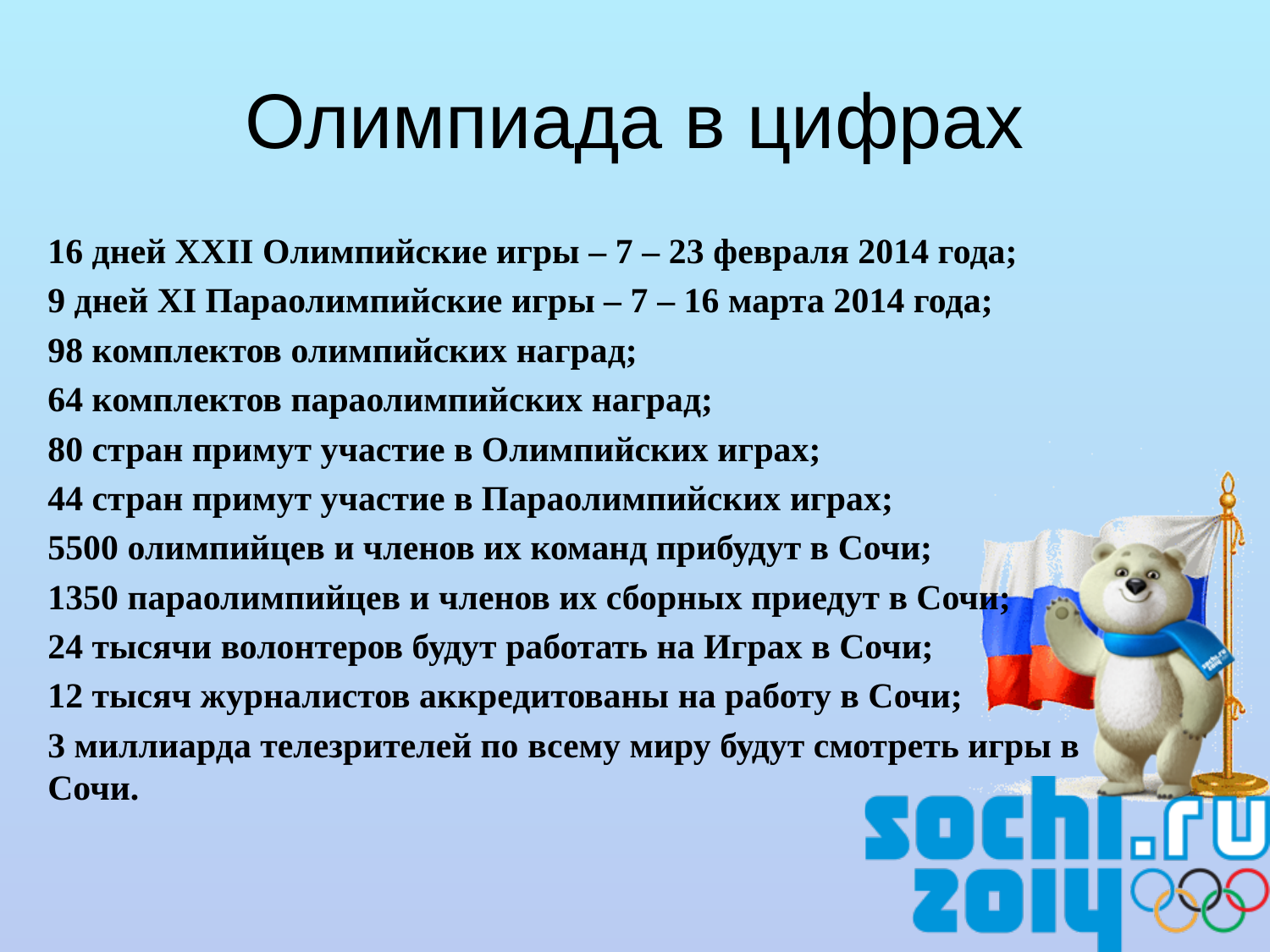

# Олимпиада в цифрах
16 дней XXII Олимпийские игры – 7 – 23 февраля 2014 года;
9 дней XI Параолимпийские игры – 7 – 16 марта 2014 года;
98 комплектов олимпийских наград;
64 комплектов параолимпийских наград;
80 стран примут участие в Олимпийских играх;
44 стран примут участие в Параолимпийских играх;
5500 олимпийцев и членов их команд прибудут в Сочи;
1350 параолимпийцев и членов их сборных приедут в Сочи;
24 тысячи волонтеров будут работать на Играх в Сочи;
12 тысяч журналистов аккредитованы на работу в Сочи;
3 миллиарда телезрителей по всему миру будут смотреть игры в Сочи.